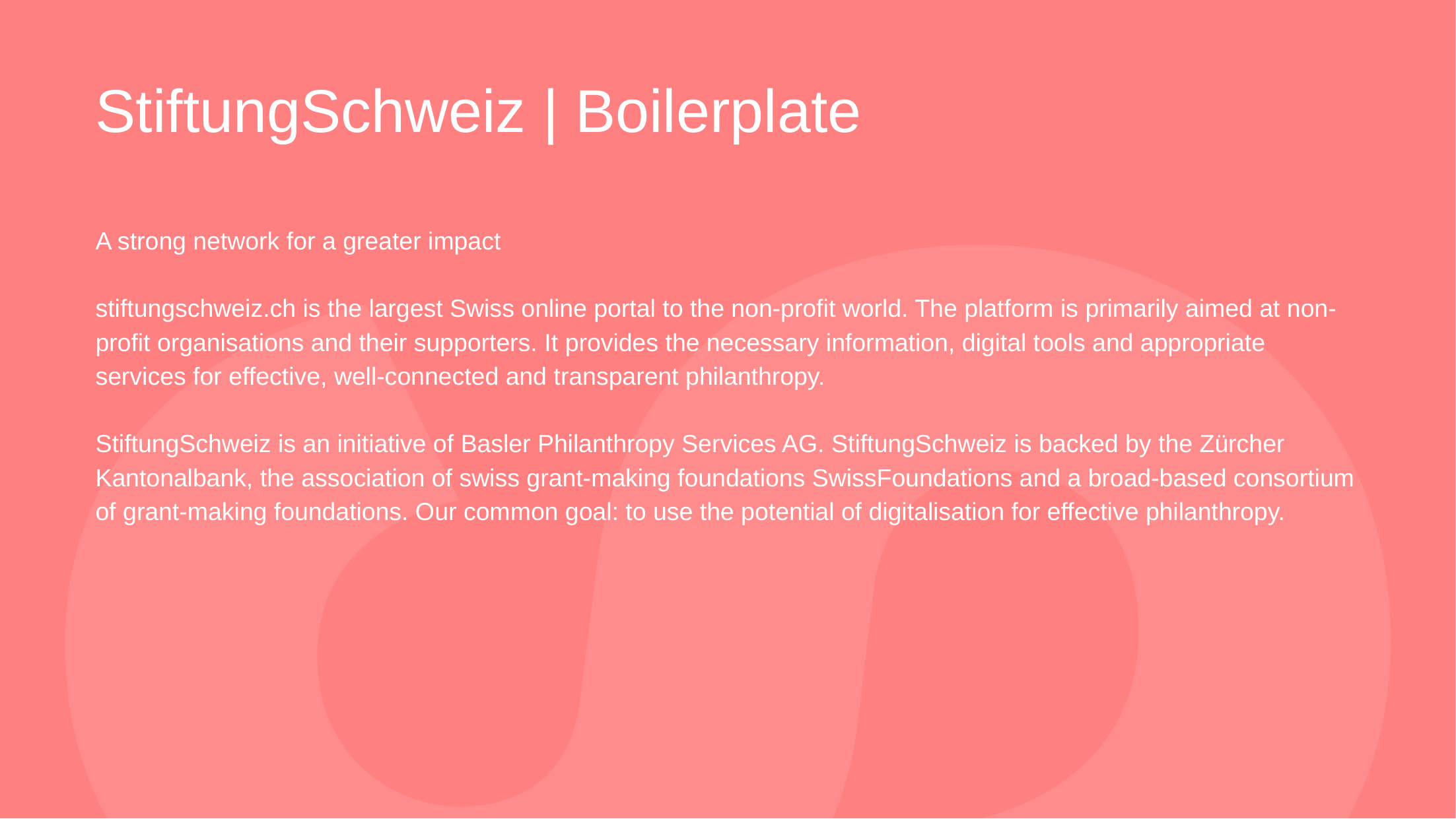

# StiftungSchweiz | Boilerplate
A strong network for a greater impact
stiftungschweiz.ch is the largest Swiss online portal to the non-profit world. The platform is primarily aimed at non-profit organisations and their supporters. It provides the necessary information, digital tools and appropriate services for effective, well-connected and transparent philanthropy.

StiftungSchweiz is an initiative of Basler Philanthropy Services AG. StiftungSchweiz is backed by the Zürcher Kantonalbank, the association of swiss grant-making foundations SwissFoundations and a broad-based consortium of grant-making foundations. Our common goal: to use the potential of digitalisation for effective philanthropy.